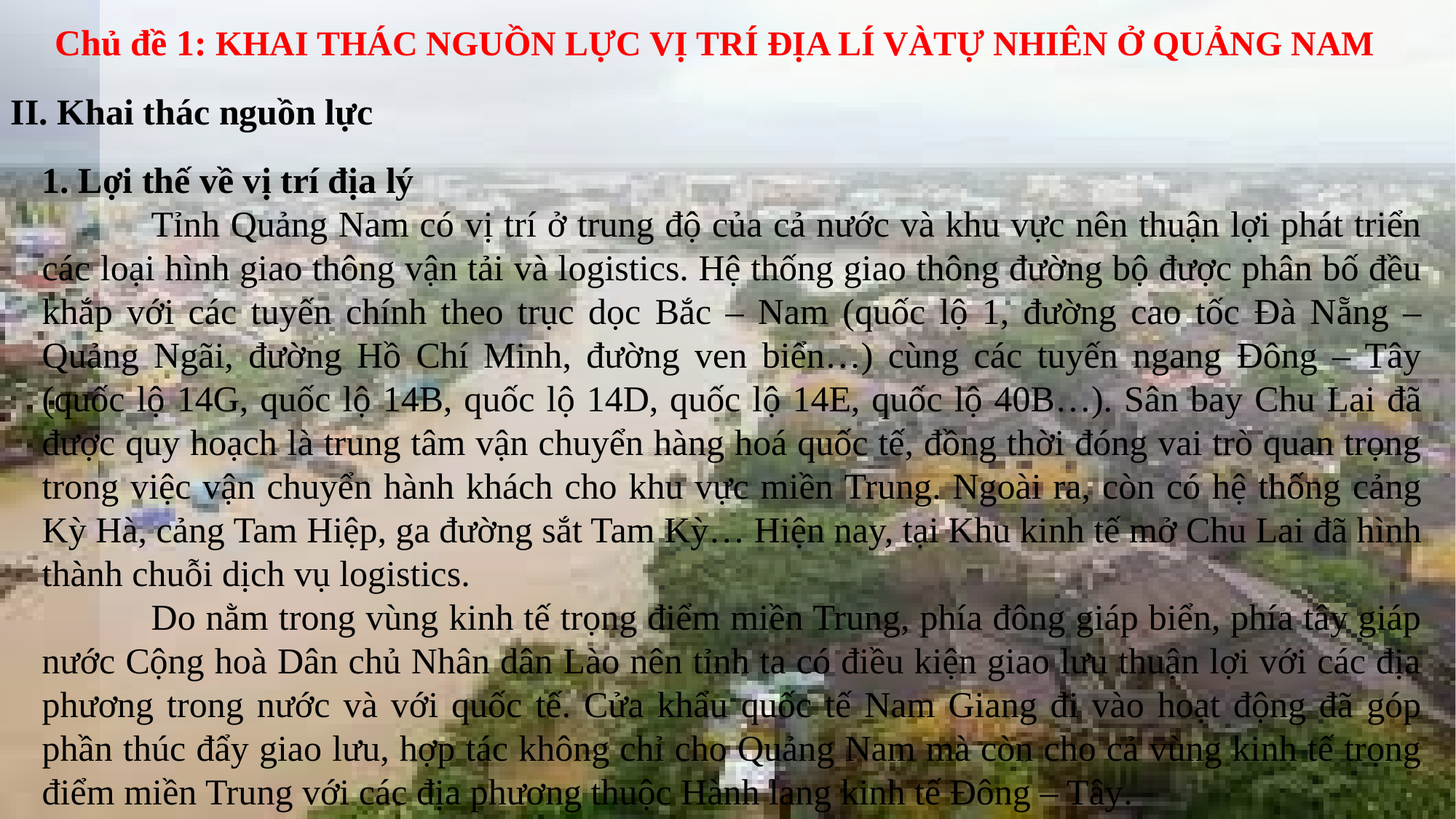

Chủ đề 1: KHAI THÁC NGUỒN LỰC VỊ TRÍ ĐỊA LÍ VÀTỰ NHIÊN Ở QUẢNG NAM
II. Khai thác nguồn lực
1. Lợi thế về vị trí địa lý
	Tỉnh Quảng Nam có vị trí ở trung độ của cả nước và khu vực nên thuận lợi phát triển các loại hình giao thông vận tải và logistics. Hệ thống giao thông đường bộ được phân bố đều khắp với các tuyến chính theo trục dọc Bắc – Nam (quốc lộ 1, đường cao tốc Đà Nẵng – Quảng Ngãi, đường Hồ Chí Minh, đường ven biển…) cùng các tuyến ngang Đông – Tây (quốc lộ 14G, quốc lộ 14B, quốc lộ 14D, quốc lộ 14E, quốc lộ 40B…). Sân bay Chu Lai đã được quy hoạch là trung tâm vận chuyển hàng hoá quốc tế, đồng thời đóng vai trò quan trọng trong việc vận chuyển hành khách cho khu vực miền Trung. Ngoài ra, còn có hệ thống cảng Kỳ Hà, cảng Tam Hiệp, ga đường sắt Tam Kỳ… Hiện nay, tại Khu kinh tế mở Chu Lai đã hình thành chuỗi dịch vụ logistics.
	Do nằm trong vùng kinh tế trọng điểm miền Trung, phía đông giáp biển, phía tây giáp nước Cộng hoà Dân chủ Nhân dân Lào nên tỉnh ta có điều kiện giao lưu thuận lợi với các địa phương trong nước và với quốc tế. Cửa khẩu quốc tế Nam Giang đi vào hoạt động đã góp phần thúc đẩy giao lưu, hợp tác không chỉ cho Quảng Nam mà còn cho cả vùng kinh tế trọng điểm miền Trung với các địa phương thuộc Hành lang kinh tế Đông – Tây.